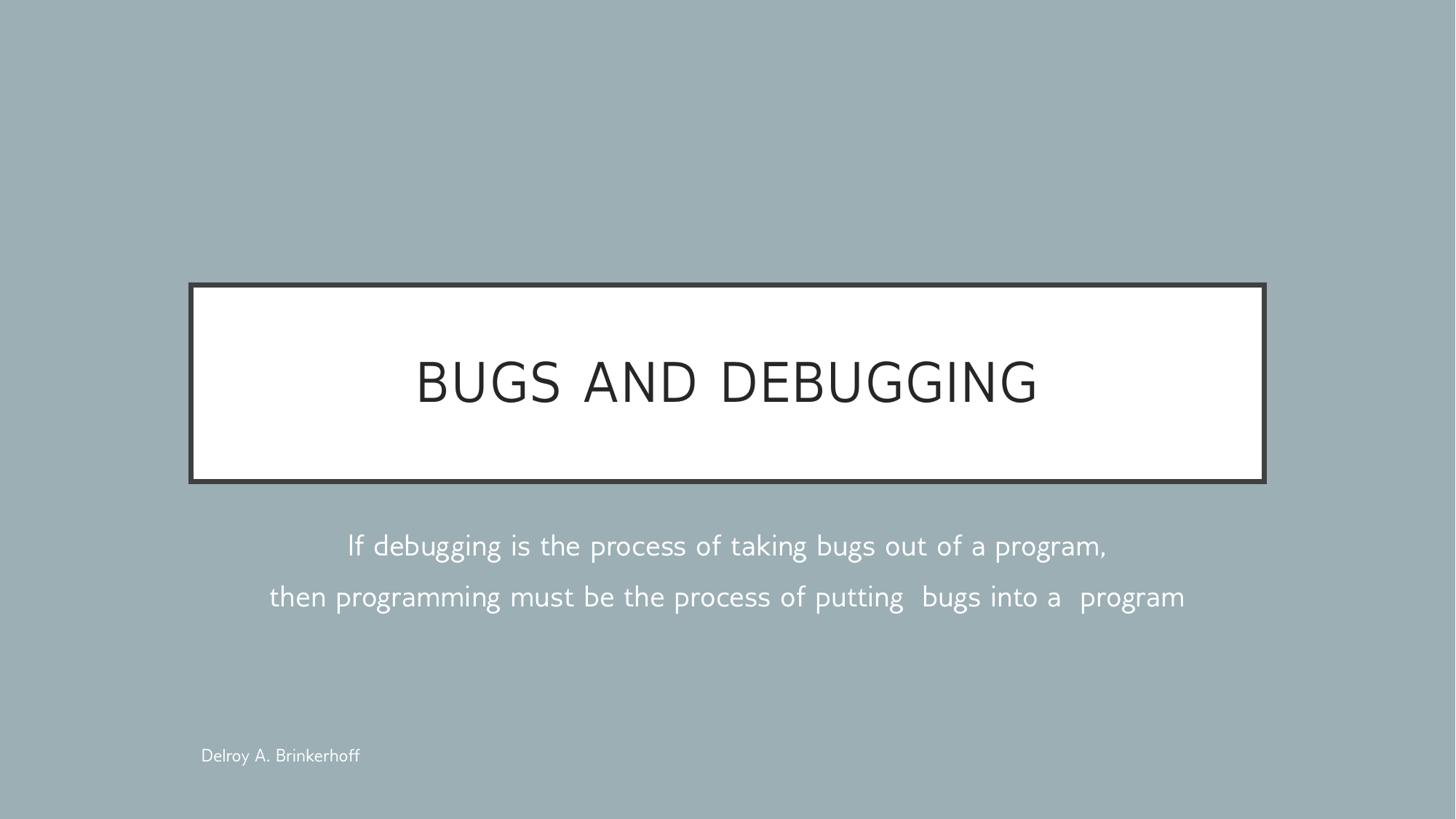

# Bugs and Debugging
If debugging is the process of taking bugs out of a program,
then programming must be the process of putting  bugs into a  program
Delroy A. Brinkerhoff